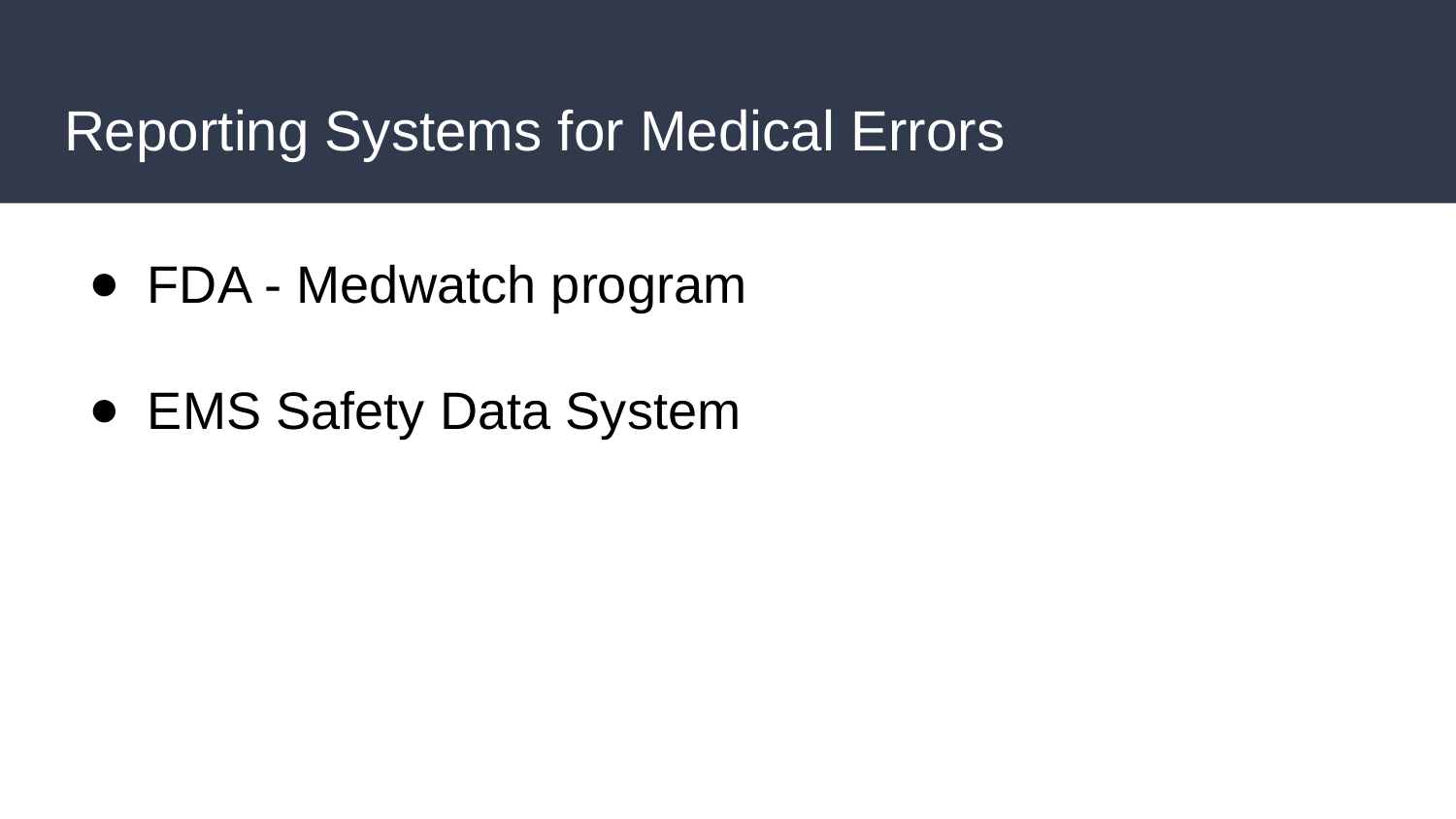

# Reporting Systems for Medical Errors
FDA - Medwatch program

EMS Safety Data System